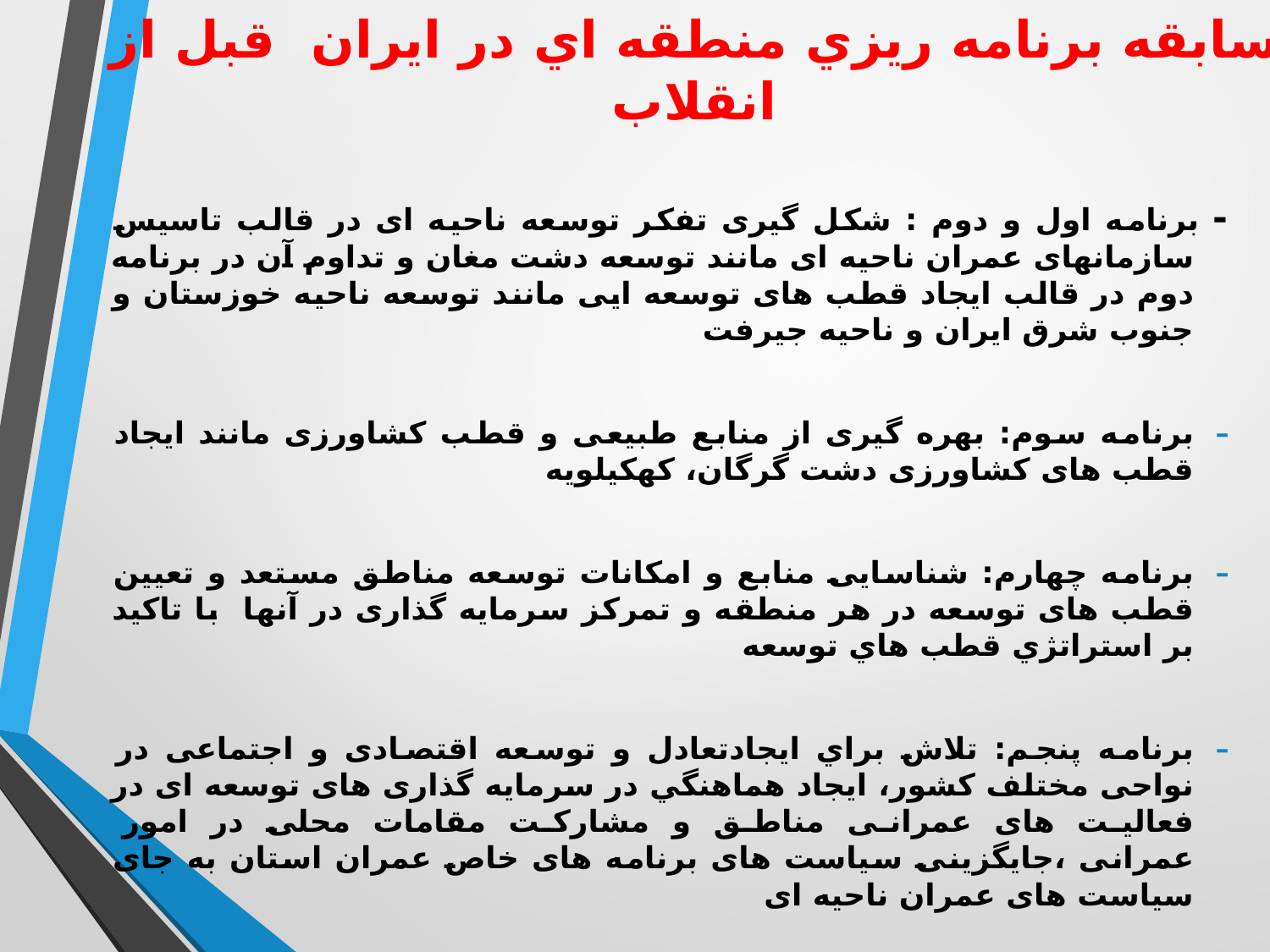

# سابقه برنامه ريزي منطقه اي در ايران  قبل از انقلاب
- برنامه اول و دوم : شکل گیری تفکر توسعه ناحیه ای در قالب تاسیس سازمانهای عمران ناحیه ای مانند توسعه دشت مغان و تداوم آن در برنامه دوم در قالب ایجاد قطب های توسعه ایی مانند توسعه ناحیه خوزستان و جنوب شرق ایران و ناحیه جیرفت

برنامه سوم: بهره گیری از منابع طبیعی و قطب کشاورزی مانند ایجاد قطب های کشاورزی دشت گرگان، کهکیلویه

برنامه چهارم: شناسایی منابع و امکانات توسعه مناطق مستعد و تعیین قطب های توسعه در هر منطقه و تمرکز سرمایه گذاری در آنها  با تاكيد بر استراتژي قطب هاي توسعه

برنامه پنجم: تلاش براي ایجادتعادل و توسعه اقتصادی و اجتماعی در نواحی مختلف کشور، ایجاد هماهنگي در سرمایه گذاری های توسعه ای در فعالیت های عمرانی مناطق و مشارکت مقامات محلی در امور عمرانی ،جایگزینی سیاست های برنامه های خاص عمران استان به جای سیاست های عمران ناحیه ای